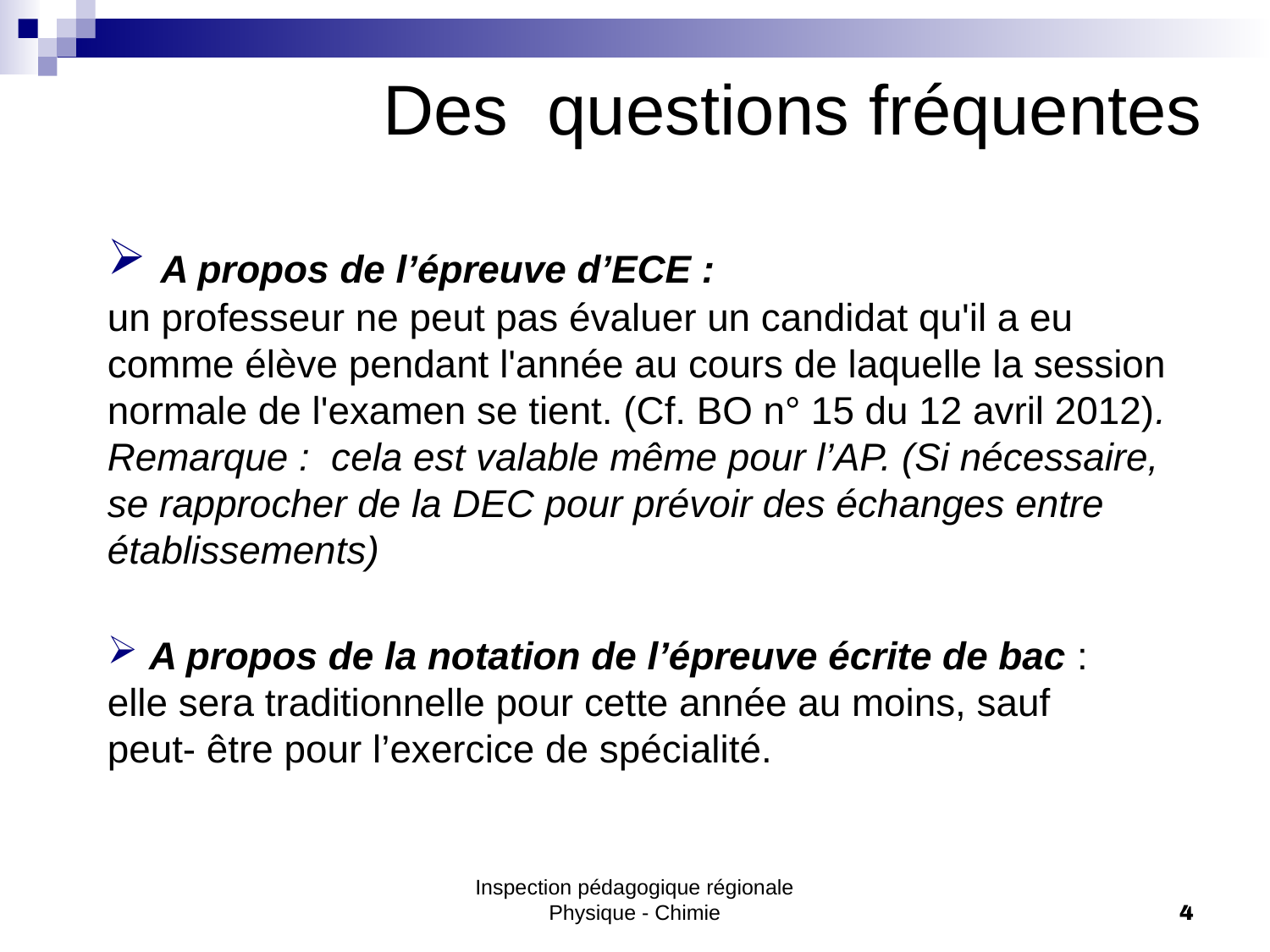

Des  questions fréquentes
 A propos de l’épreuve d’ECE :
un professeur ne peut pas évaluer un candidat qu'il a eu comme élève pendant l'année au cours de laquelle la session normale de l'examen se tient. (Cf. BO n° 15 du 12 avril 2012). Remarque :  cela est valable même pour l’AP. (Si nécessaire, se rapprocher de la DEC pour prévoir des échanges entre établissements)

 A propos de la notation de l’épreuve écrite de bac :
elle sera traditionnelle pour cette année au moins, sauf     peut- être pour l’exercice de spécialité.
Inspection pédagogique régionale Physique - Chimie
4